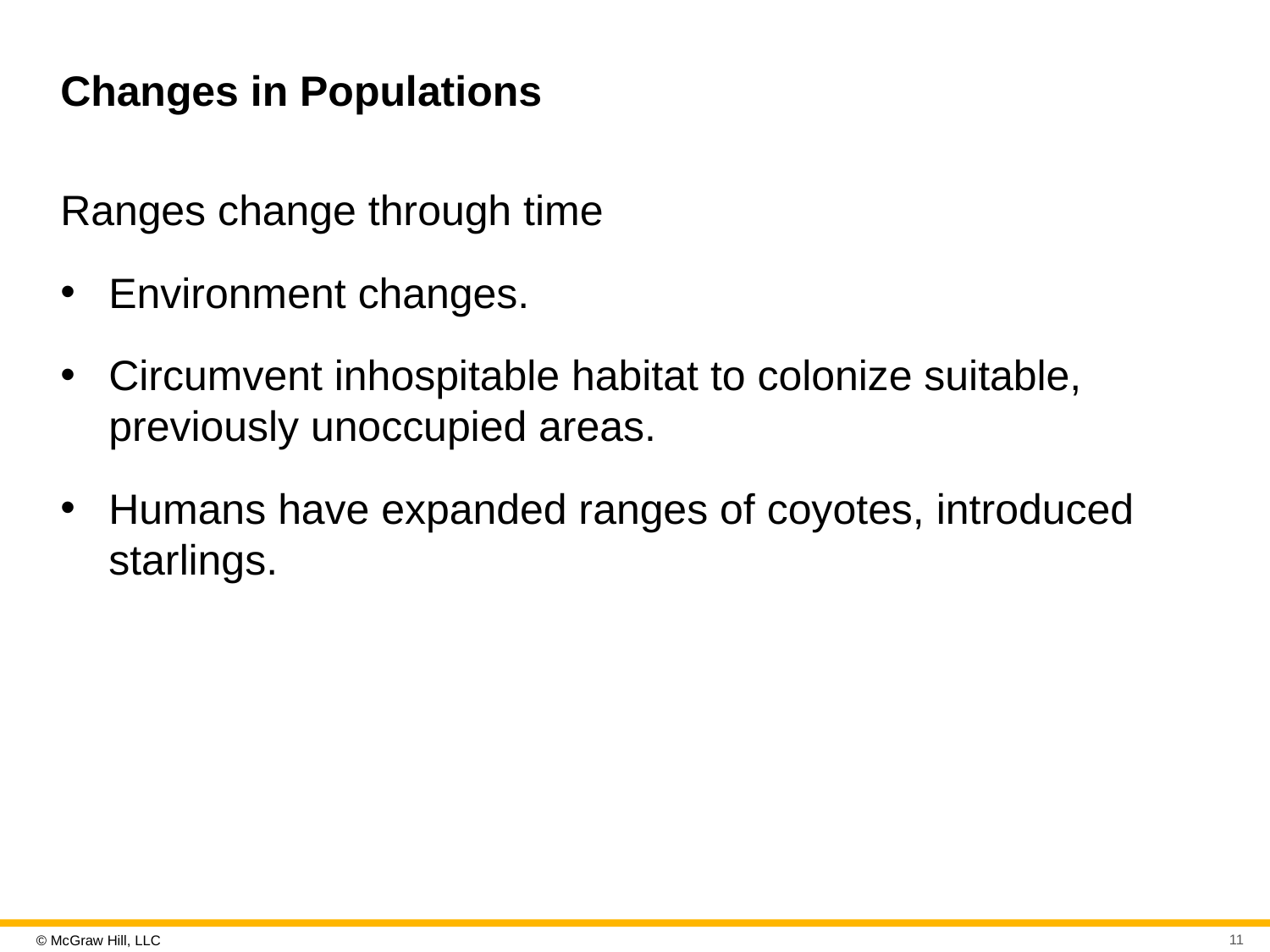

# Changes in Populations
Ranges change through time
Environment changes.
Circumvent inhospitable habitat to colonize suitable, previously unoccupied areas.
Humans have expanded ranges of coyotes, introduced starlings.
11